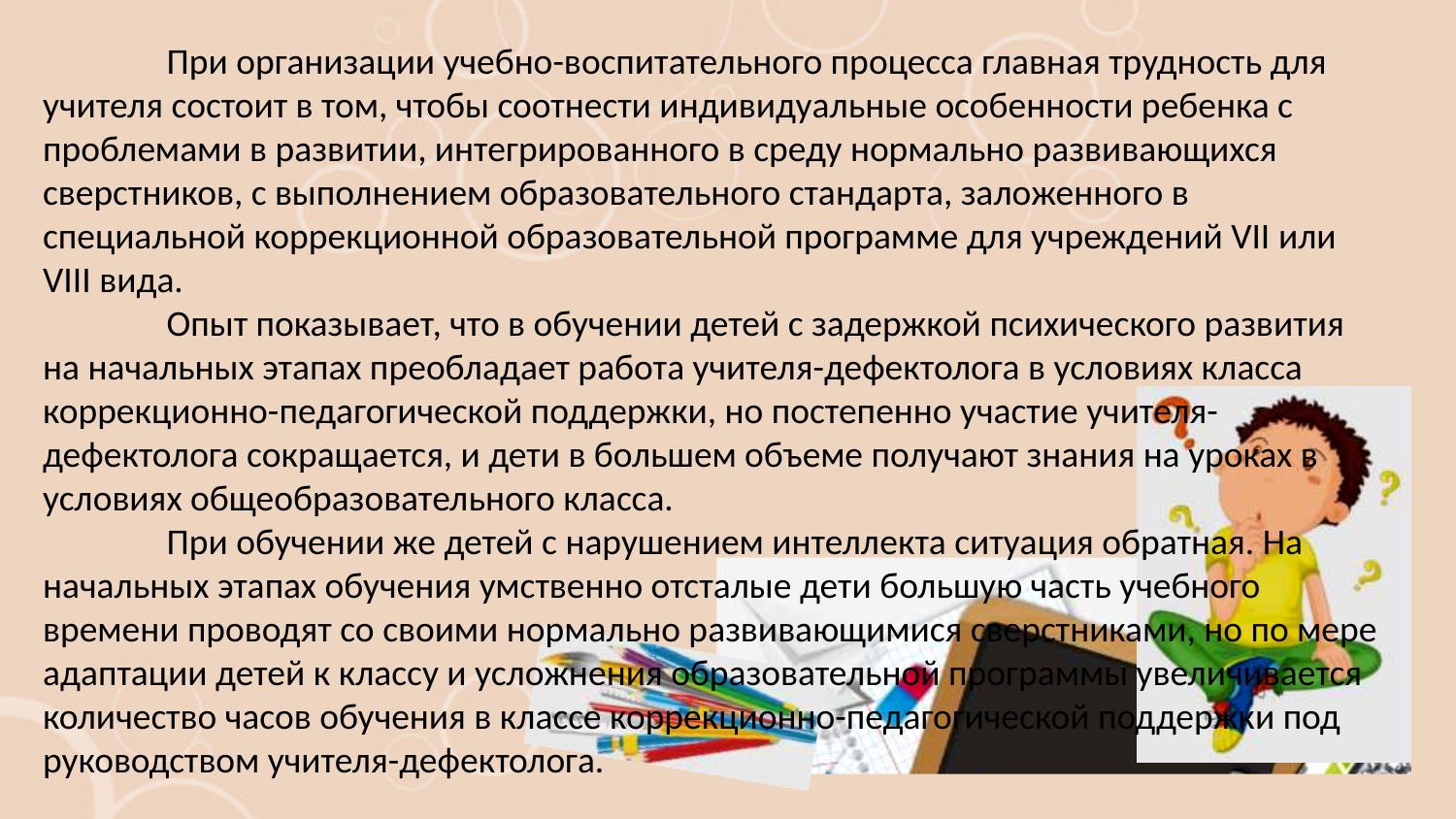

При организации учебно-воспитательного процесса главная трудность для учителя состоит в том, чтобы соотнести индивидуальные особенности ребенка с проблемами в развитии, интегрированного в среду нормально развивающихся сверстников, с выполнением образовательного стандарта, заложенного в специальной коррекционной образовательной программе для учреждений VII или VIII вида.
               Опыт показывает, что в обучении детей с задержкой психического развития на начальных этапах преобладает работа учителя-дефектолога в условиях класса коррекционно-педагогической поддержки, но постепенно участие учителя-дефектолога сокращается, и дети в большем объеме получают знания на уроках в условиях общеобразовательного класса.
               При обучении же детей с нарушением интеллекта ситуация обратная. На начальных этапах обучения умственно отсталые дети большую часть учебного времени проводят со своими нормально развивающимися сверстниками, но по мере адаптации детей к классу и усложнения образовательной программы увеличивается количество часов обучения в классе коррекционно-педагогической поддержки под руководством учителя-дефектолога.